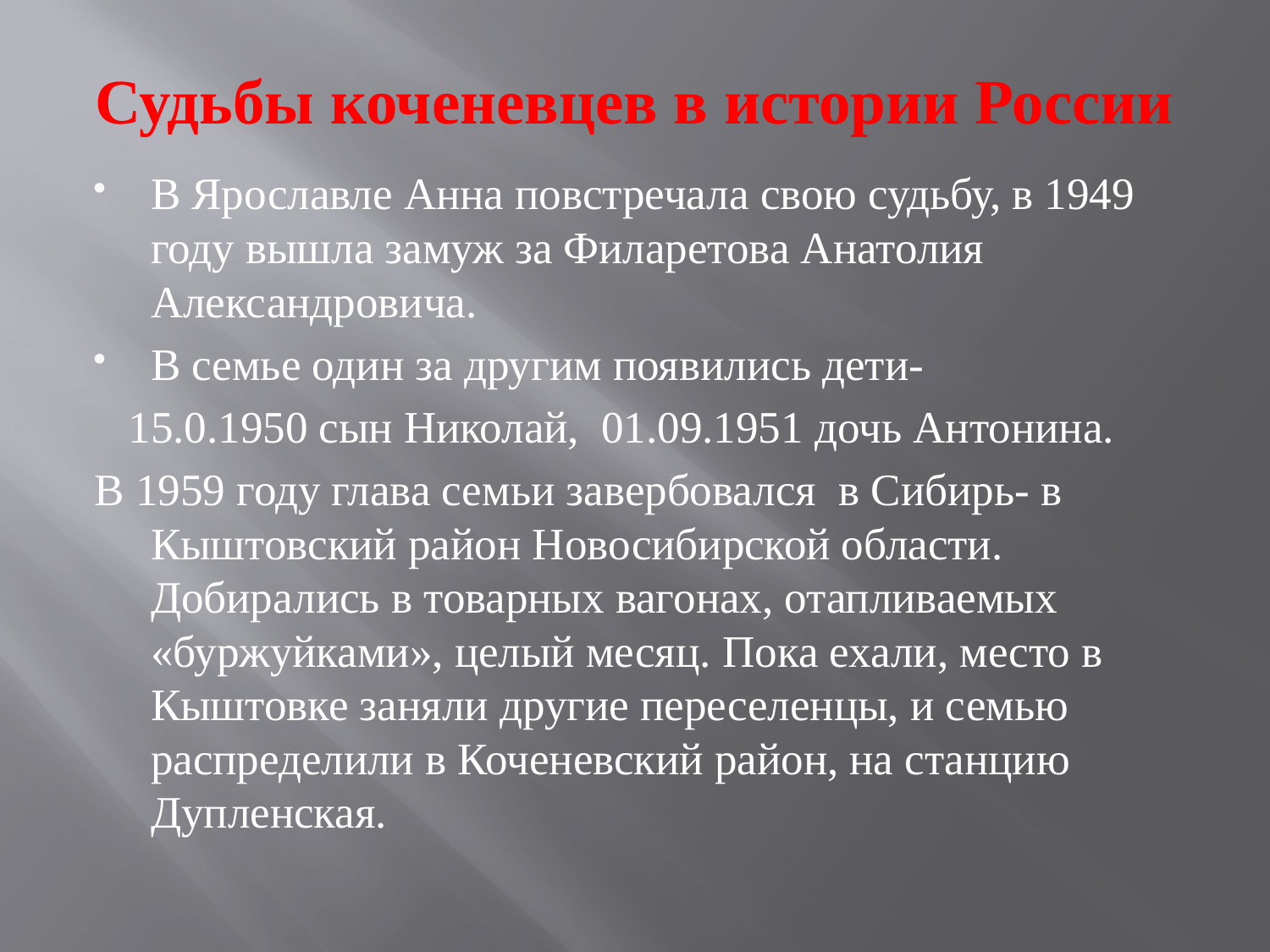

# Судьбы коченевцев в истории России
В Ярославле Анна повстречала свою судьбу, в 1949 году вышла замуж за Филаретова Анатолия Александровича.
В семье один за другим появились дети-
   15.0.1950 сын Николай,  01.09.1951 дочь Антонина.
В 1959 году глава семьи завербовался  в Сибирь- в Кыштовский район Новосибирской области.
Добирались в товарных вагонах, отапливаемых «буржуйками», целый месяц. Пока ехали, место в Кыштовке заняли другие переселенцы, и семью распределили в Коченевский район, на станцию Дупленская.